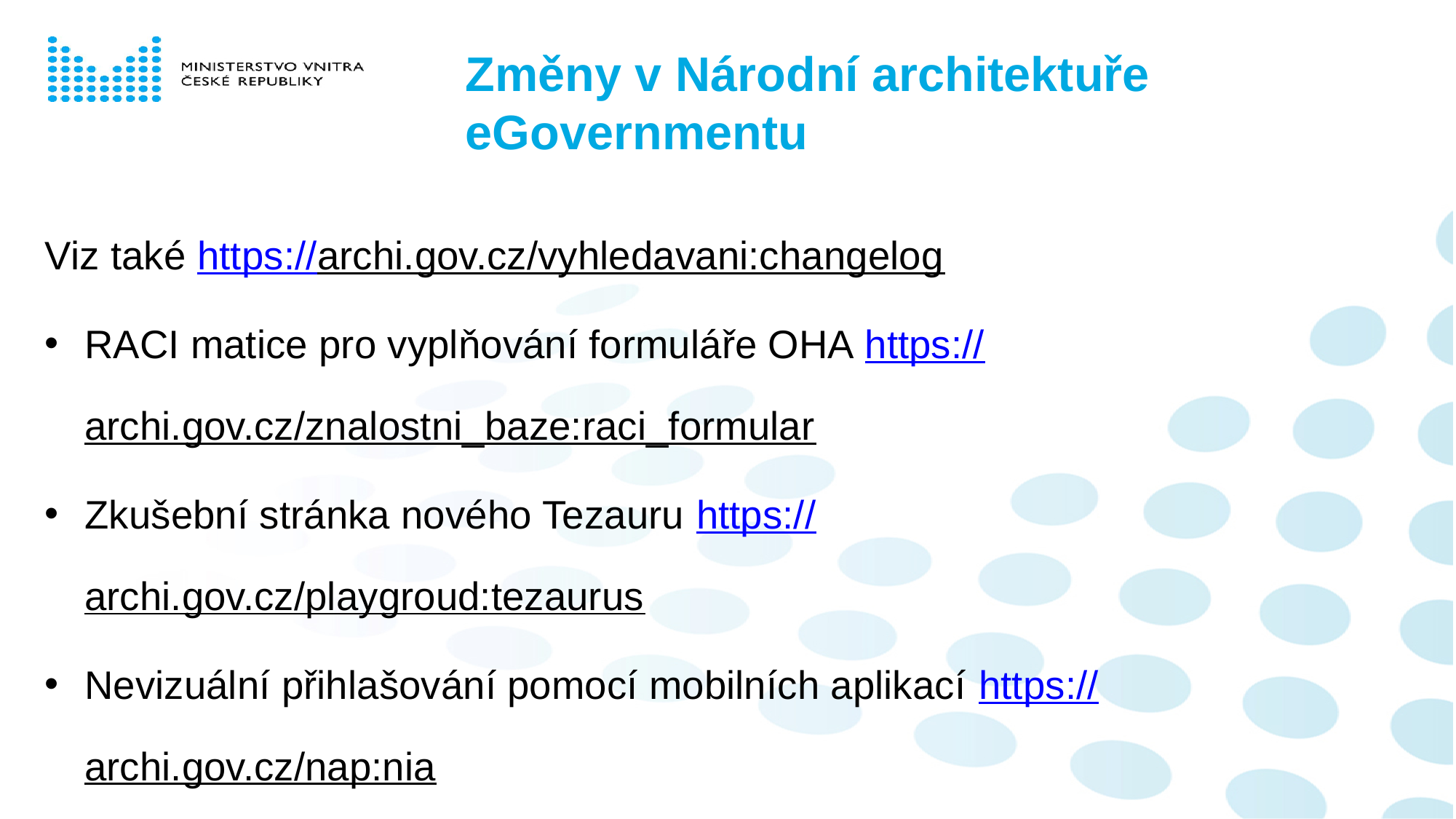

# Změny v Národní architektuře eGovernmentu
Viz také https://archi.gov.cz/vyhledavani:changelog
RACI matice pro vyplňování formuláře OHA https://archi.gov.cz/znalostni_baze:raci_formular
Zkušební stránka nového Tezauru https://archi.gov.cz/playgroud:tezaurus
Nevizuální přihlašování pomocí mobilních aplikací https://archi.gov.cz/nap:nia